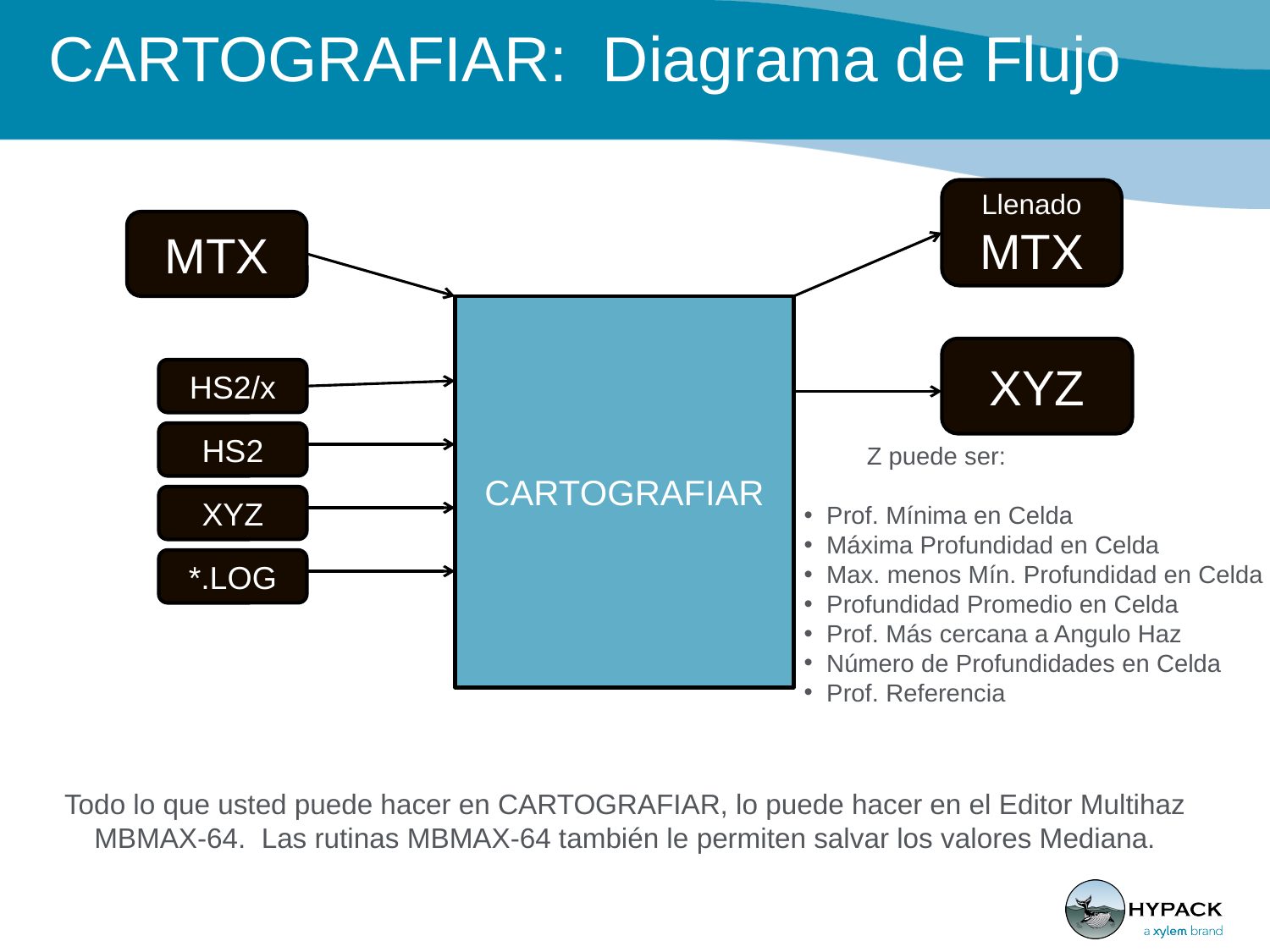

# CARTOGRAFIAR:  Diagrama de Flujo
Llenado
MTX
MTX
CARTOGRAFIAR
XYZ
HS2/x
HS2
         Z puede ser:

  Prof. Mínima en Celda
  Máxima Profundidad en Celda
  Max. menos Mín. Profundidad en Celda
  Profundidad Promedio en Celda
  Prof. Más cercana a Angulo Haz
  Número de Profundidades en Celda
  Prof. Referencia
XYZ
*.LOG
Todo lo que usted puede hacer en CARTOGRAFIAR, lo puede hacer en el Editor Multihaz MBMAX-64.  Las rutinas MBMAX-64 también le permiten salvar los valores Mediana.